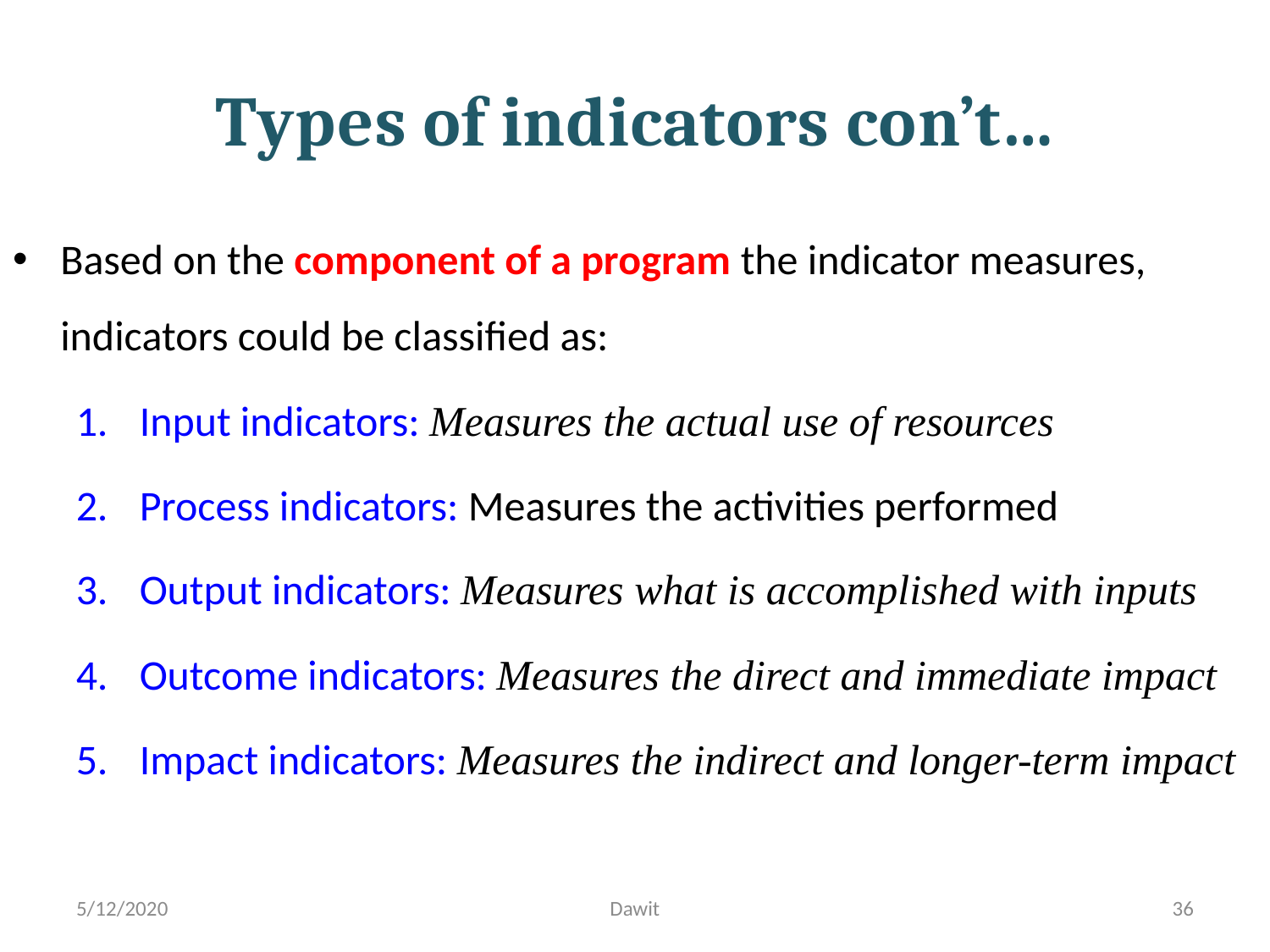

# Types of indicators con’t…
Based on the component of a program the indicator measures, indicators could be classified as:
Input indicators: Measures the actual use of resources
Process indicators: Measures the activities performed
Output indicators: Measures what is accomplished with inputs
Outcome indicators: Measures the direct and immediate impact
Impact indicators: Measures the indirect and longer-term impact

5/12/2020
Dawit
36